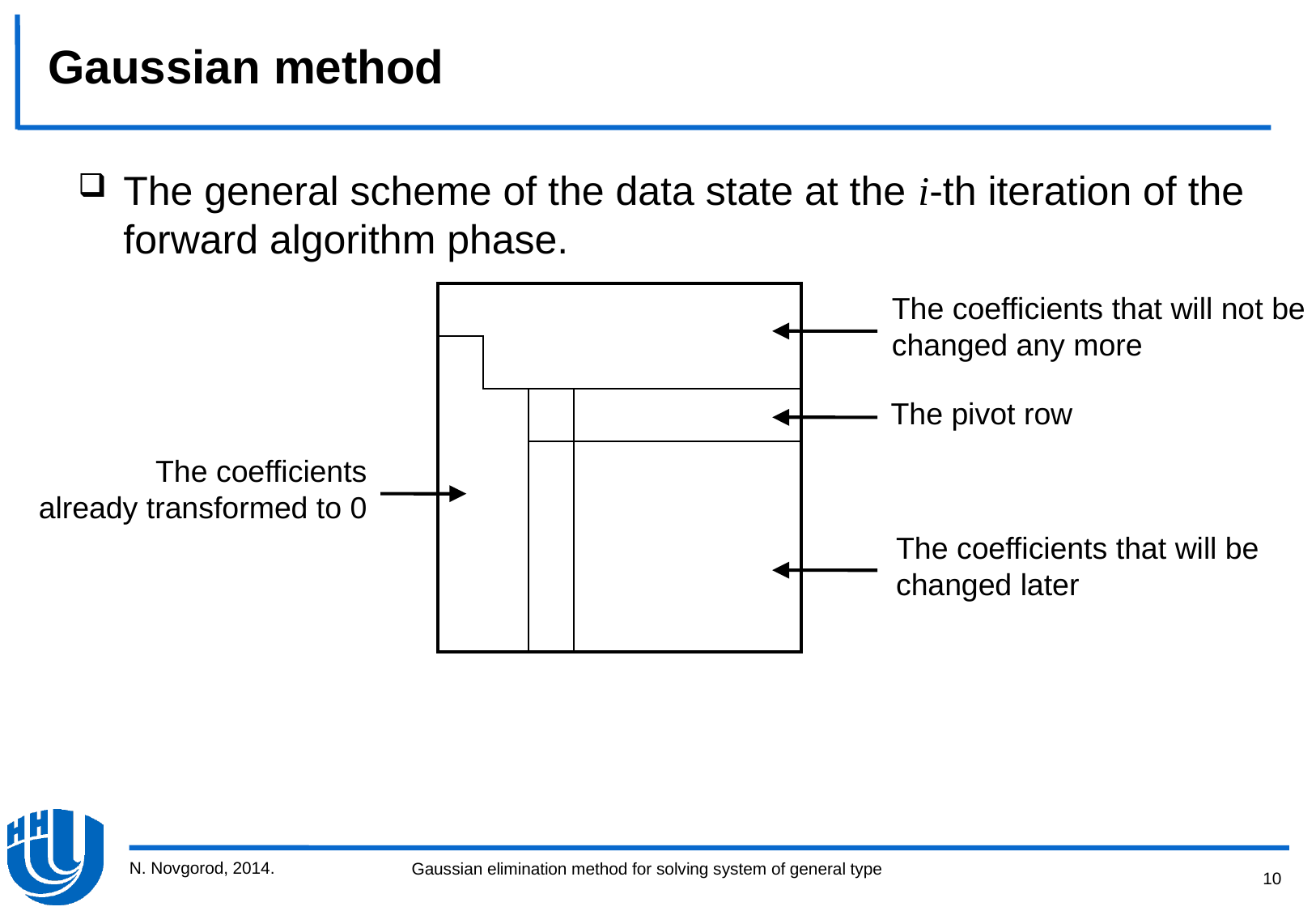

Gaussian method

The general scheme of the data state at the i-th iteration of the forward algorithm phase.

|  |  |  |  |  |  |  |  |
| --- | --- | --- | --- | --- | --- | --- | --- |
|  |  |  |  |  |  |  |  |
|  |  |  |  |  |  |  |  |
|  |  |  |  |  |  |  |  |
|  |  |  |  |  |  |  |  |
|  |  |  |  |  |  |  |  |
|  |  |  |  |  |  |  |  |
The coefficients that will not be
changed any more

The pivot row

The coefficients
already transformed to 0

The coefficients that will be
changed later

N. Novgorod, 2014.
10
Gaussian elimination method for solving system of general type